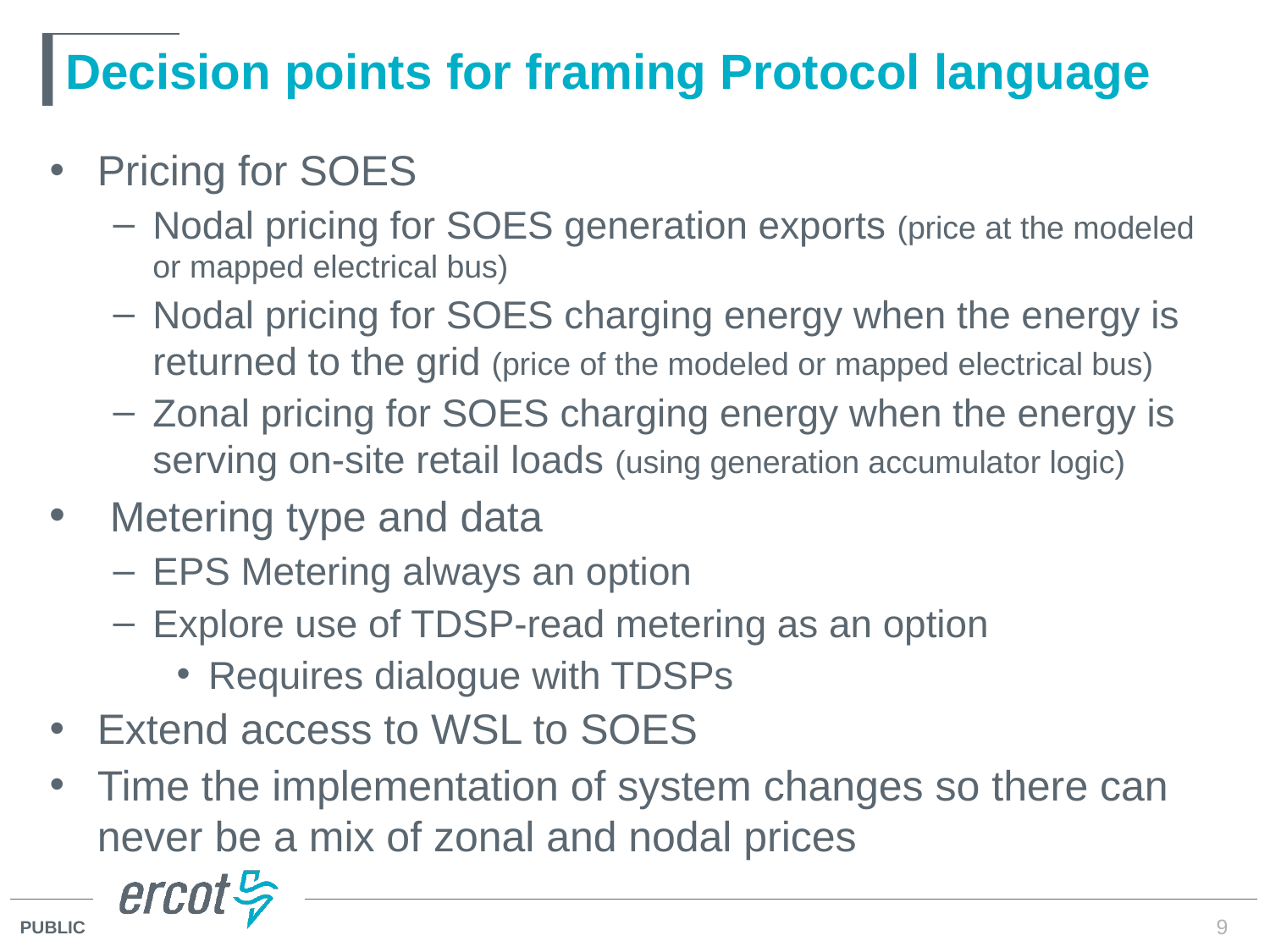

# Decision points for framing Protocol language
Pricing for SOES
Nodal pricing for SOES generation exports (price at the modeled or mapped electrical bus)
Nodal pricing for SOES charging energy when the energy is returned to the grid (price of the modeled or mapped electrical bus)
Zonal pricing for SOES charging energy when the energy is serving on-site retail loads (using generation accumulator logic)
 Metering type and data
EPS Metering always an option
Explore use of TDSP-read metering as an option
Requires dialogue with TDSPs
Extend access to WSL to SOES
Time the implementation of system changes so there can never be a mix of zonal and nodal prices
9